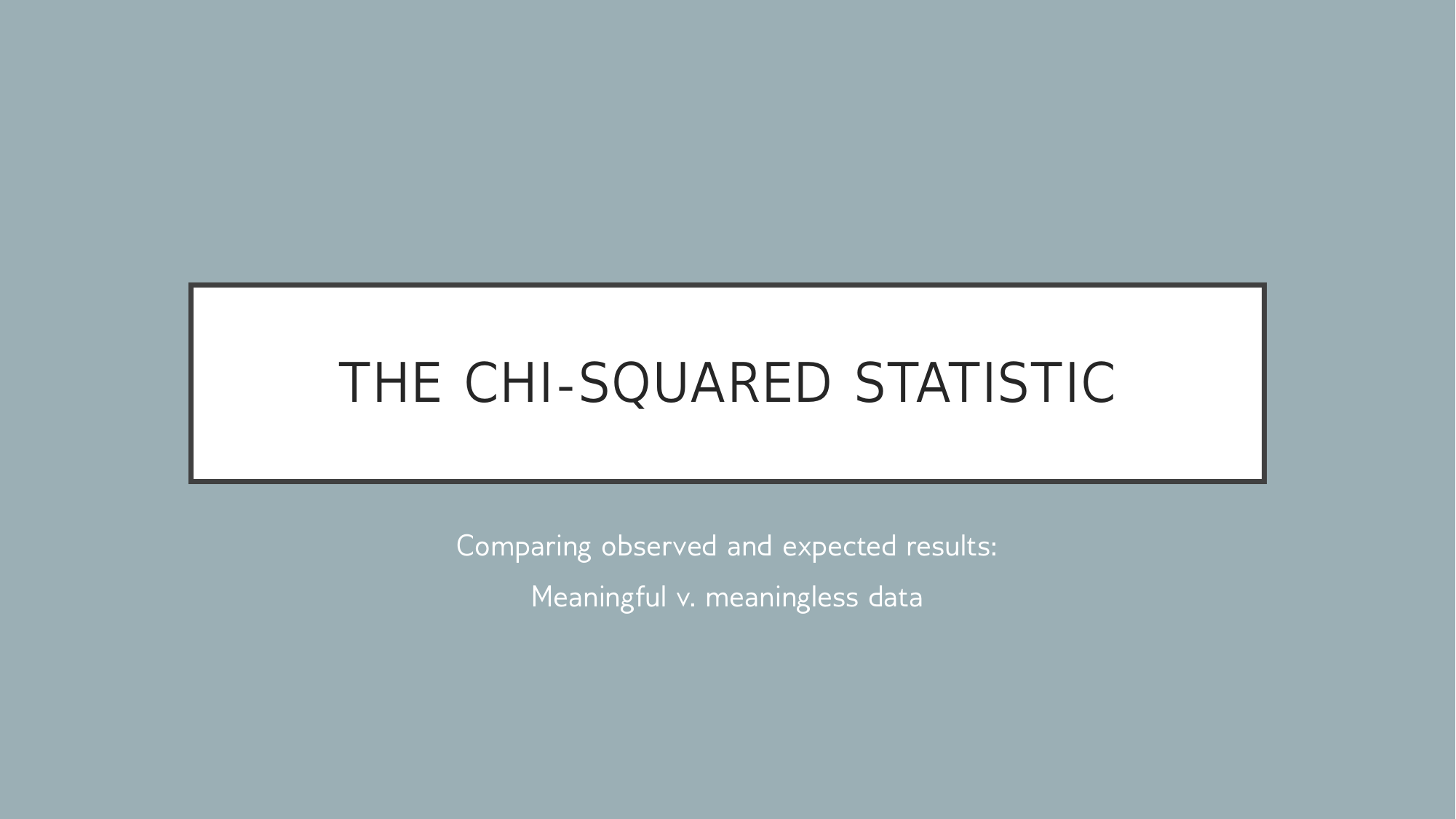

# The Chi-Squared Statistic
Comparing observed and expected results:
Meaningful v. meaningless data